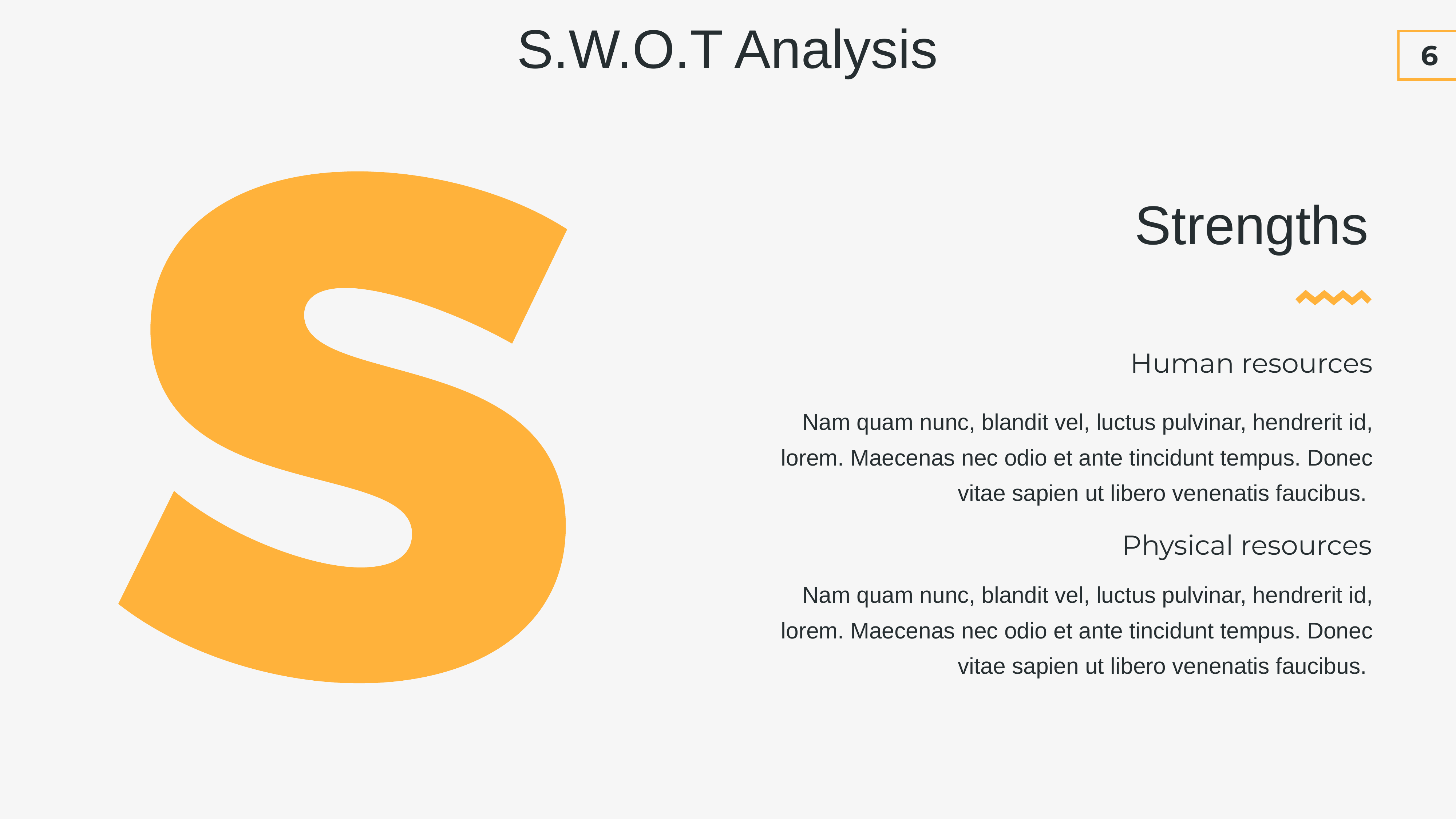

S.W.O.T Analysis
6

Strengths

Human resources
Nam quam nunc, blandit vel, luctus pulvinar, hendrerit id, lorem. Maecenas nec odio et ante tincidunt tempus. Donec vitae sapien ut libero venenatis faucibus.
Physical resources
Nam quam nunc, blandit vel, luctus pulvinar, hendrerit id, lorem. Maecenas nec odio et ante tincidunt tempus. Donec vitae sapien ut libero venenatis faucibus.